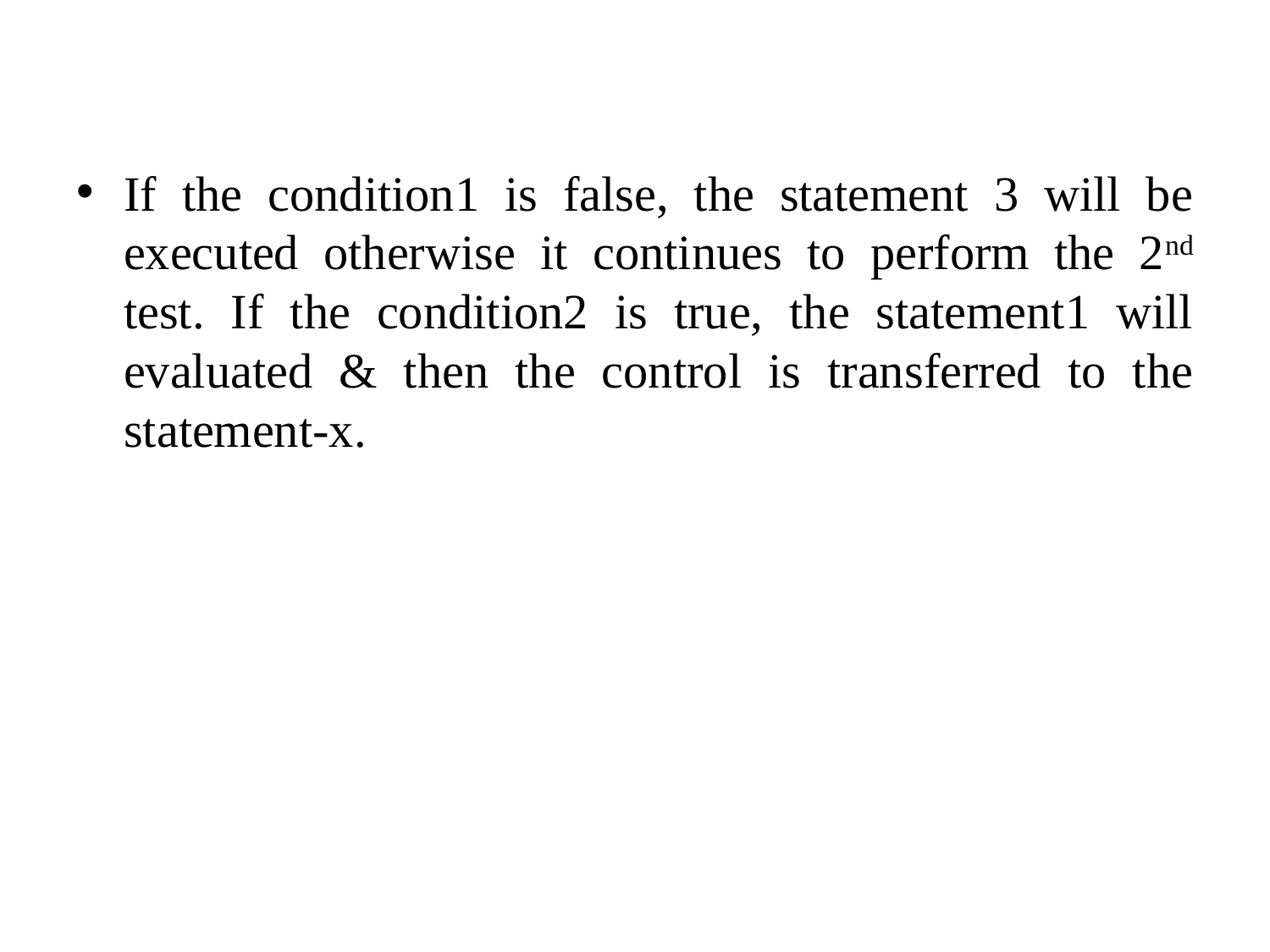

If the condition1 is false, the statement 3 will be executed otherwise it continues to perform the 2nd test. If the condition2 is true, the statement1 will evaluated & then the control is transferred to the statement-x.